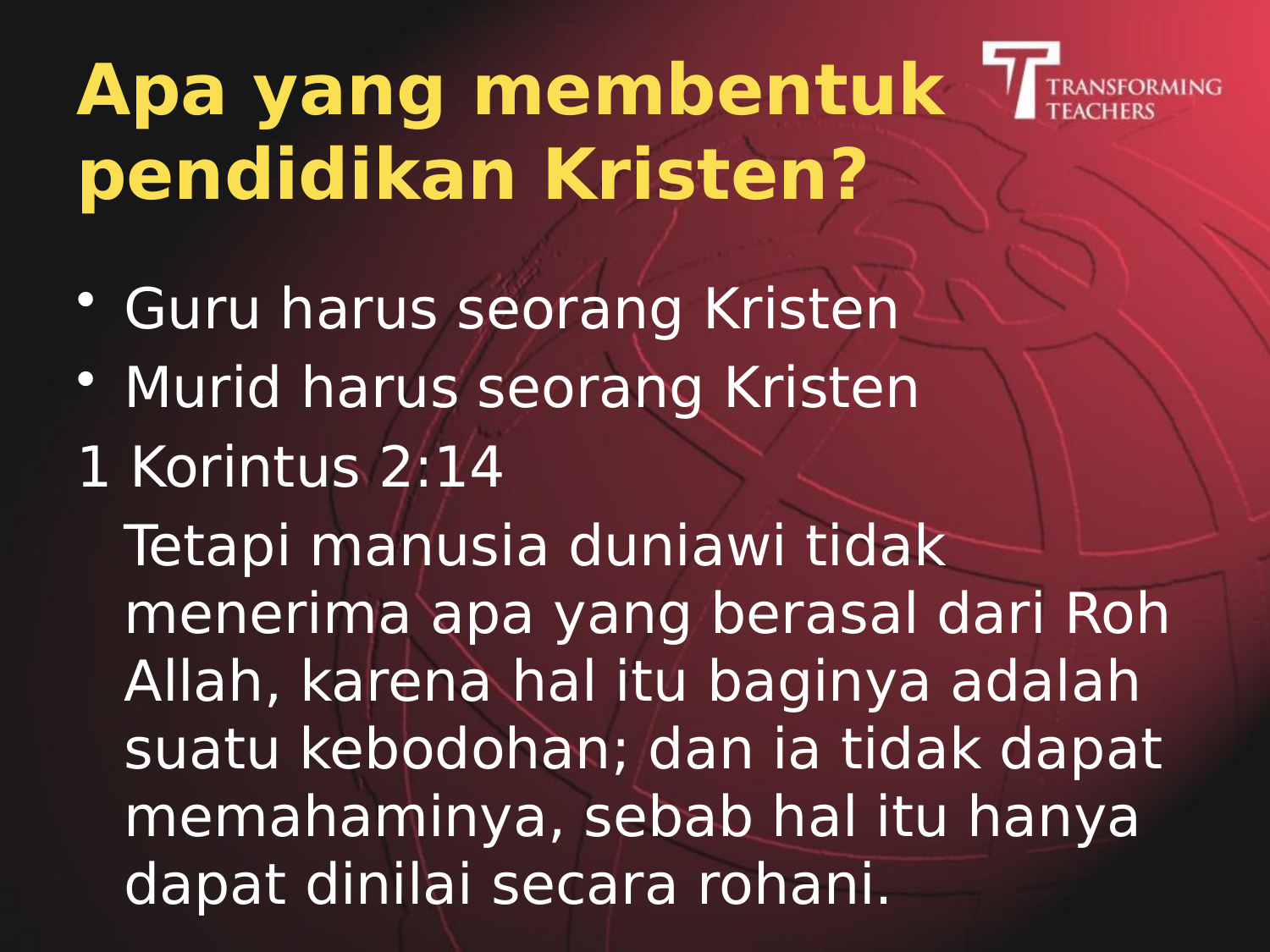

# Apa yang membentuk pendidikan Kristen?
Guru harus seorang Kristen
Murid harus seorang Kristen
1 Korintus 2:14
	Tetapi manusia duniawi tidak menerima apa yang berasal dari Roh Allah, karena hal itu baginya adalah suatu kebodohan; dan ia tidak dapat memahaminya, sebab hal itu hanya dapat dinilai secara rohani.